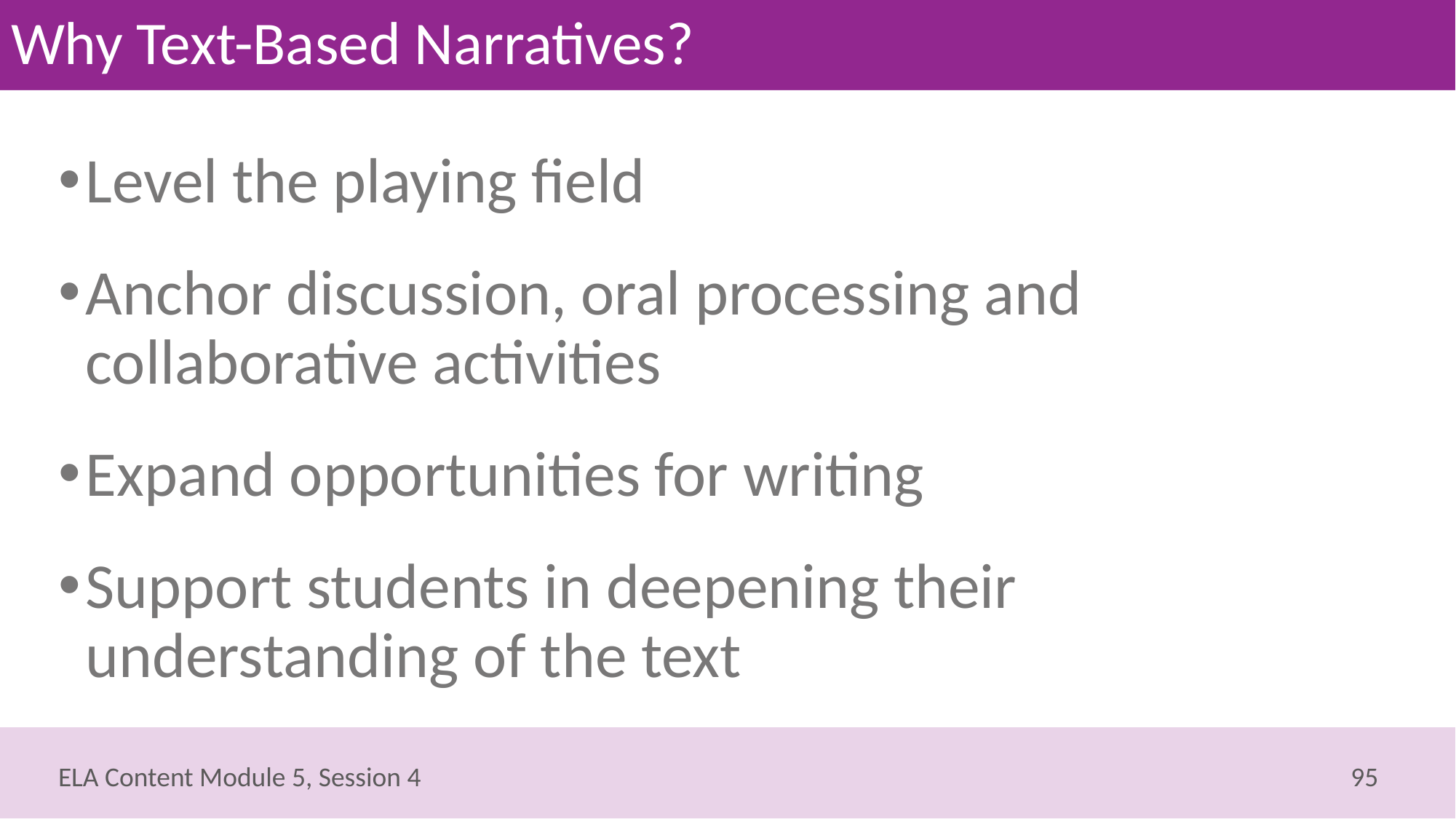

# Why Text-Based Narratives?
Level the playing field

Anchor discussion, oral processing and collaborative activities

Expand opportunities for writing

Support students in deepening their understanding of the text
95